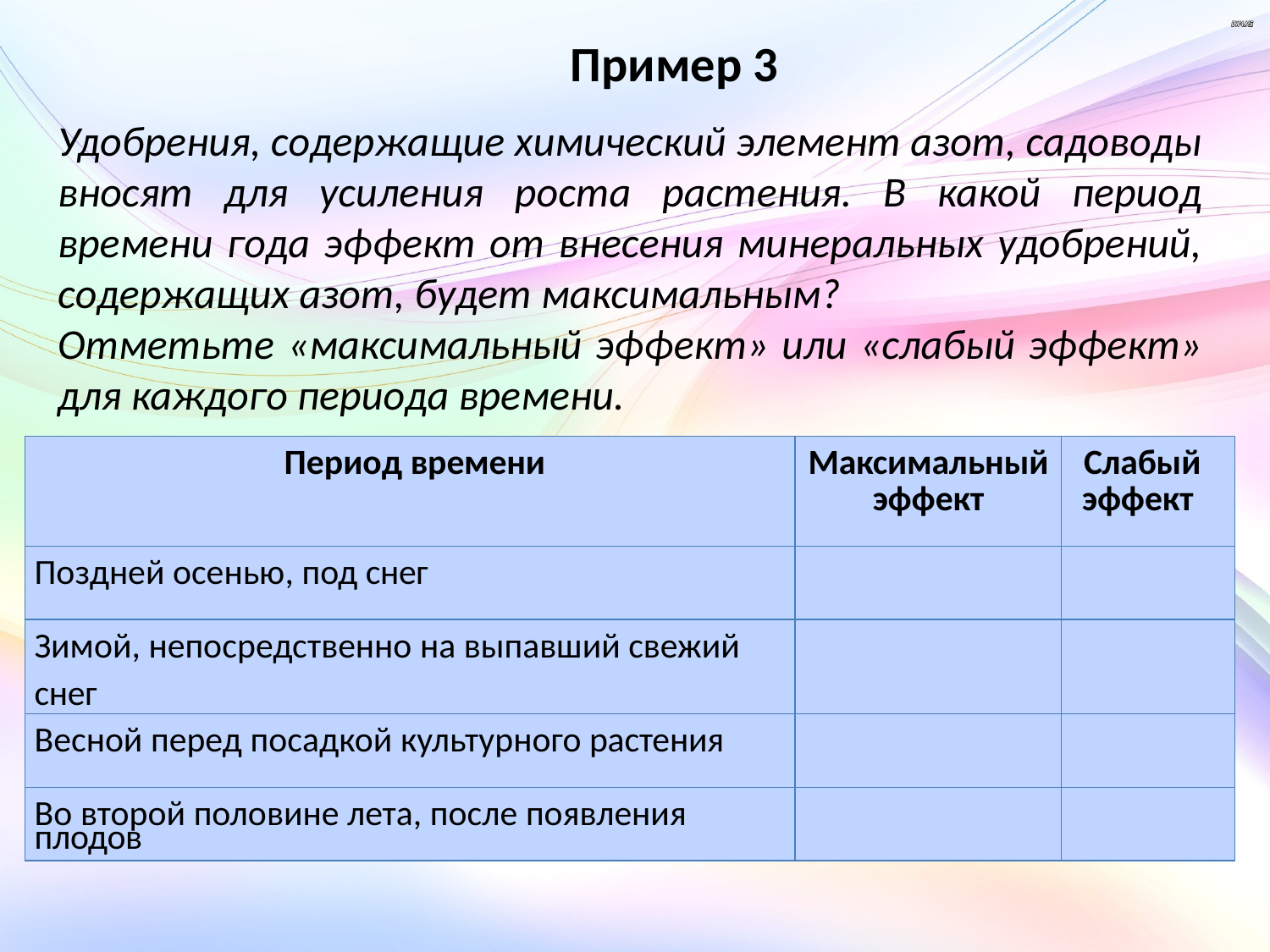

Пример 3
Удобрения, содержащие химический элемент азот, садоводы вносят для усиления роста растения. В какой период времени года эффект от внесения минеральных удобрений, содержащих азот, будет максимальным?
Отметьте «максимальный эффект» или «слабый эффект» для каждого периода времени.
| Период времени | Максимальный эффект | Слабый эффект |
| --- | --- | --- |
| Поздней осенью, под снег |  |  |
| Зимой, непосредственно на выпавший свежий снег |  |  |
| Весной перед посадкой культурного растения |  |  |
| Во второй половине лета, после появления плодов |  |  |